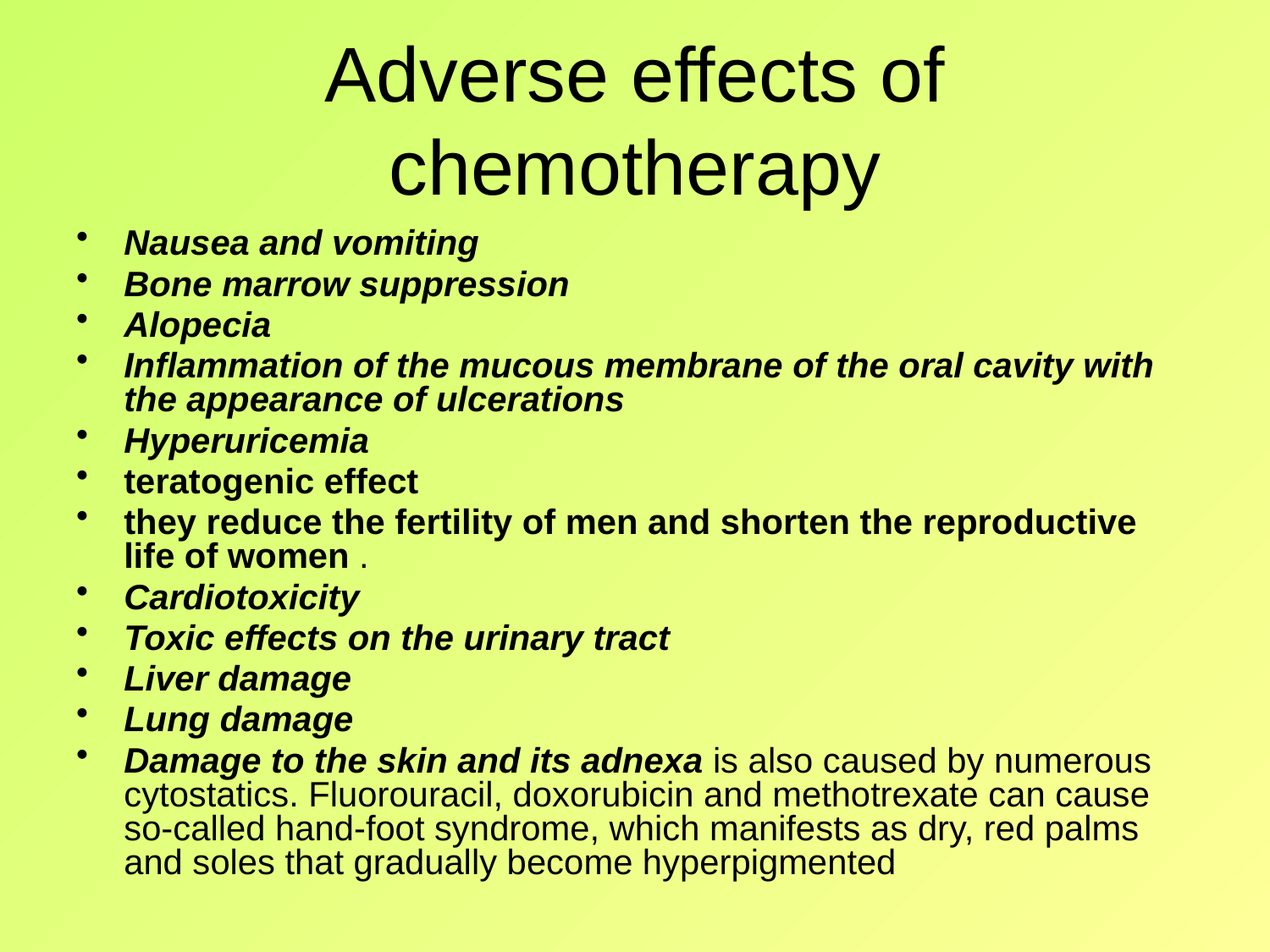

# Adverse effects of chemotherapy
Nausea and vomiting
Bone marrow suppression
Alopecia
Inflammation of the mucous membrane of the oral cavity with the appearance of ulcerations
Hyperuricemia
teratogenic effect
they reduce the fertility of men and shorten the reproductive life of women .
Cardiotoxicity
Toxic effects on the urinary tract
Liver damage
Lung damage
Damage to the skin and its adnexa is also caused by numerous cytostatics. Fluorouracil, doxorubicin and methotrexate can cause so-called hand-foot syndrome, which manifests as dry, red palms and soles that gradually become hyperpigmented